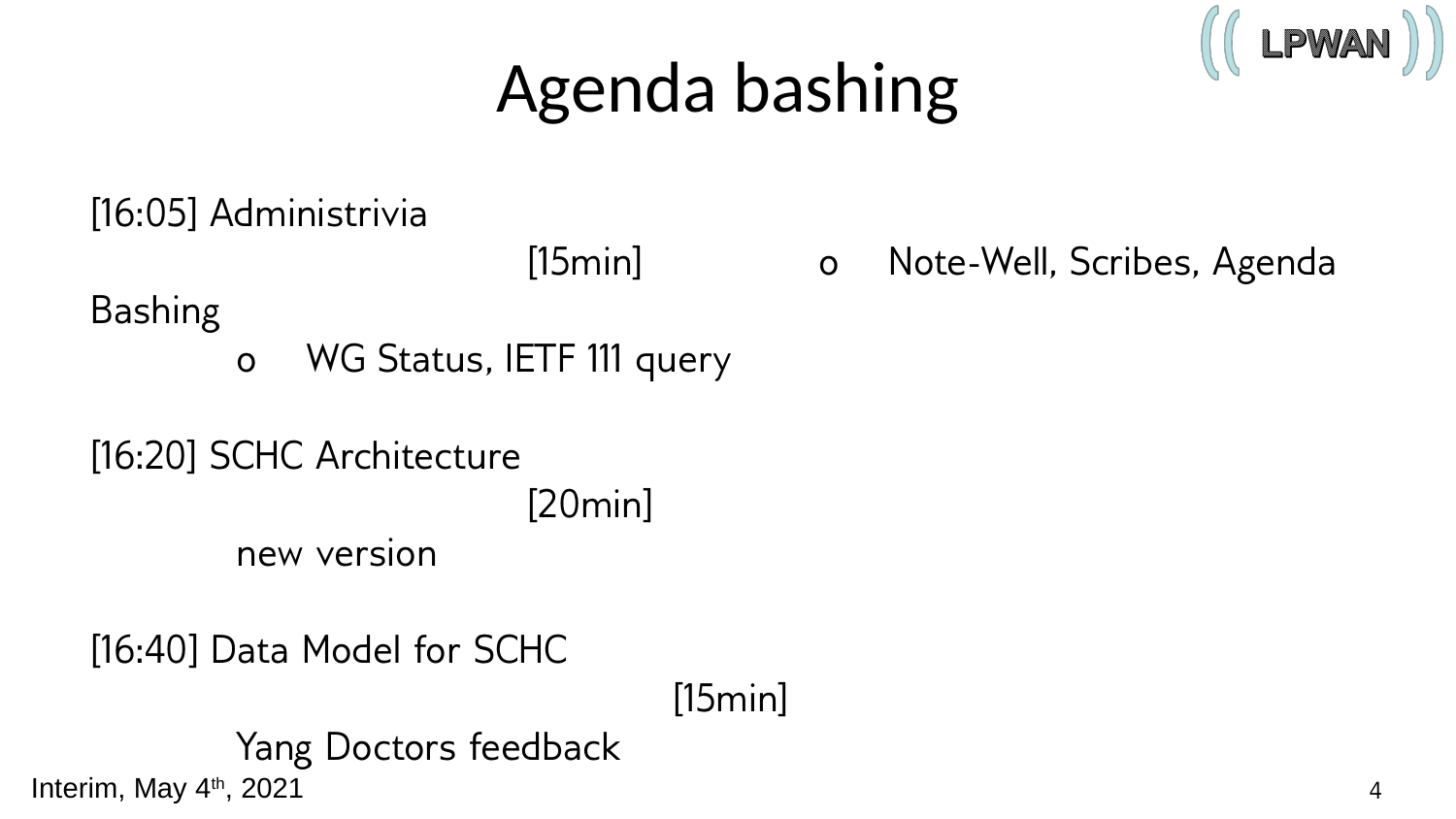

# Agenda bashing
[16:05] Administrivia                								[15min]    	o    Note-Well, Scribes, Agenda Bashing
	o    WG Status, IETF 111 query

[16:20] SCHC Architecture								     	[20min]
	new version

[16:40] Data Model for SCHC									[15min]
	Yang Doctors feedback

 [16:55]  AOB              								               [ QS ]
4